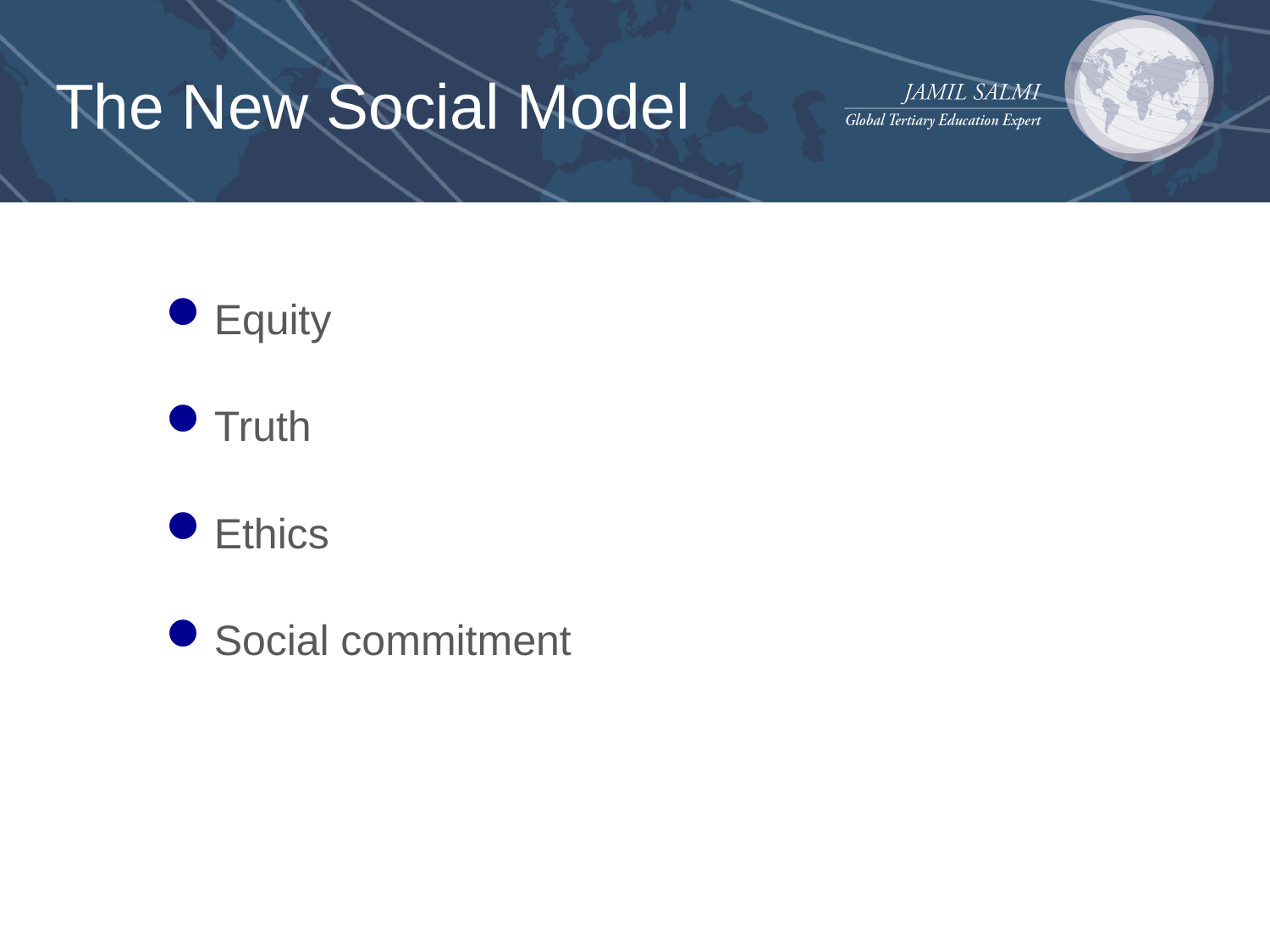

# The New Social Model
Equity
Truth
Ethics
Social commitment